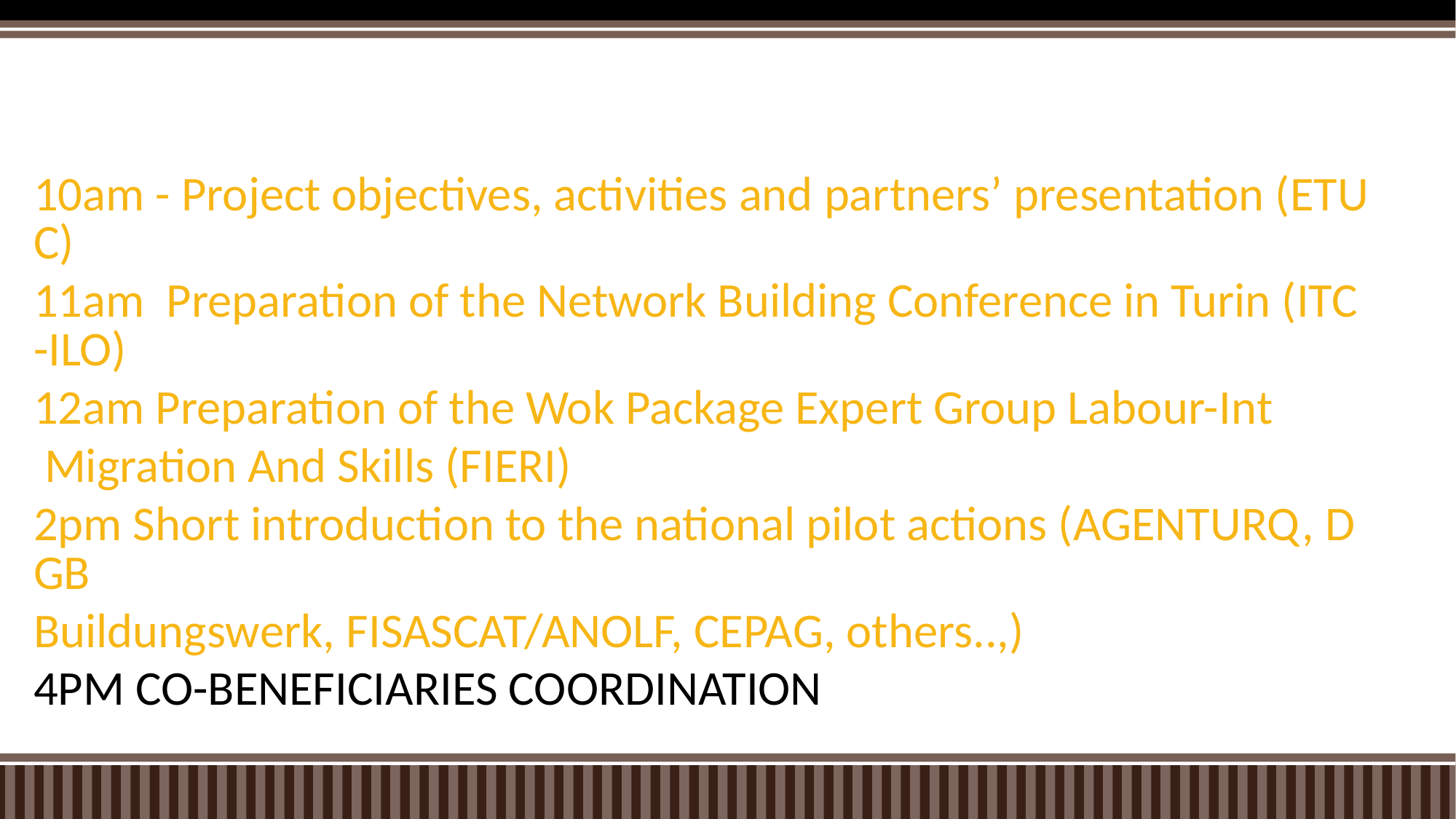

10am - Project objectives, activities and partners’ presentation (ETUC)
11am  	Preparation of the Network Building Conference in Turin (ITC-ILO)
12am 	Preparation of the Wok Package Expert Group Labour-Int Migration And Skills (FIERI)
2pm Short introduction to the national pilot actions (AGENTURQ, DGB Buildungswerk, FISASCAT/ANOLF, CEPAG, others..,)
4PM CO-BENEFICIARIES COORDINATION